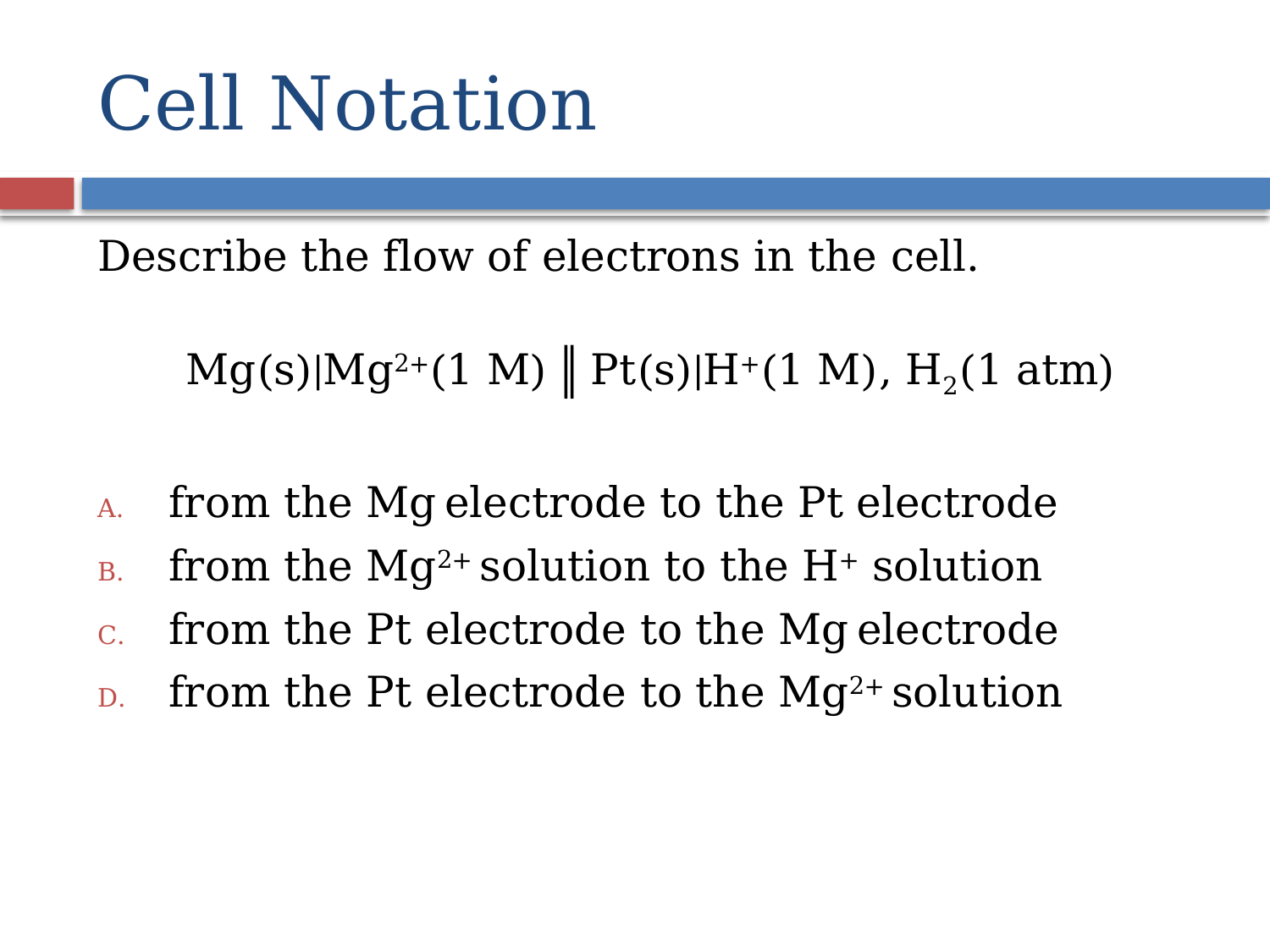

# Cell Notation
Describe the flow of electrons in the cell.
Mg(s)|Mg2+(1 M)║Pt(s)|H+(1 M), H2(1 atm)

from the Mg electrode to the Pt electrode
from the Mg2+ solution to the H+ solution
from the Pt electrode to the Mg electrode
from the Pt electrode to the Mg2+ solution